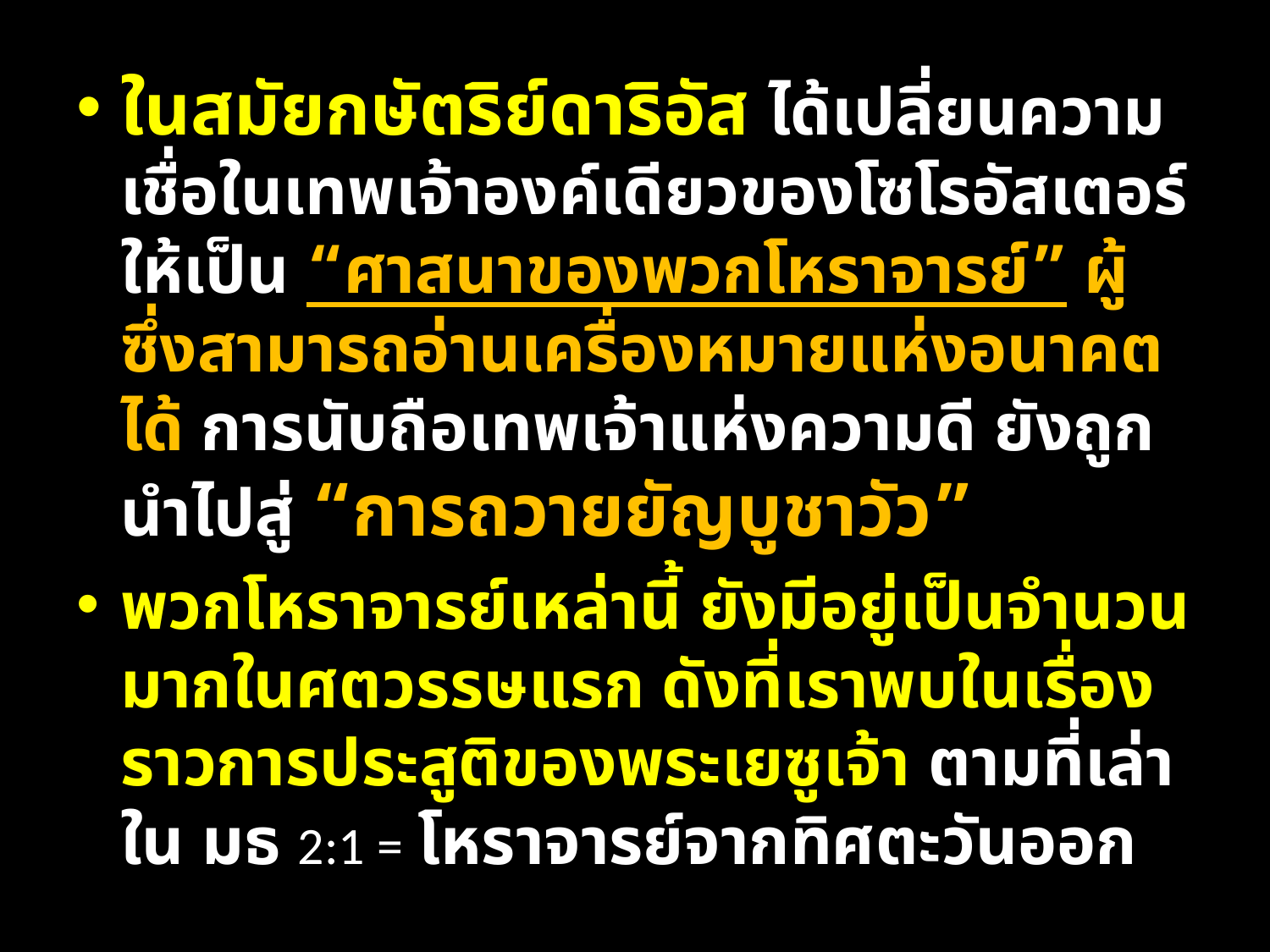

ในสมัยกษัตริย์ดาริอัส ได้เปลี่ยนความเชื่อในเทพเจ้าองค์เดียวของโซโรอัสเตอร์ให้เป็น “ศาสนาของพวกโหราจารย์” ผู้ซึ่งสามารถอ่านเครื่องหมายแห่งอนาคตได้ การนับถือเทพเจ้าแห่งความดี ยังถูกนำไปสู่ “การถวายยัญบูชาวัว”
พวกโหราจารย์เหล่านี้ ยังมีอยู่เป็นจำนวนมากในศตวรรษแรก ดังที่เราพบในเรื่องราวการประสูติของพระเยซูเจ้า ตามที่เล่าใน มธ 2:1 = โหราจารย์จากทิศตะวันออก